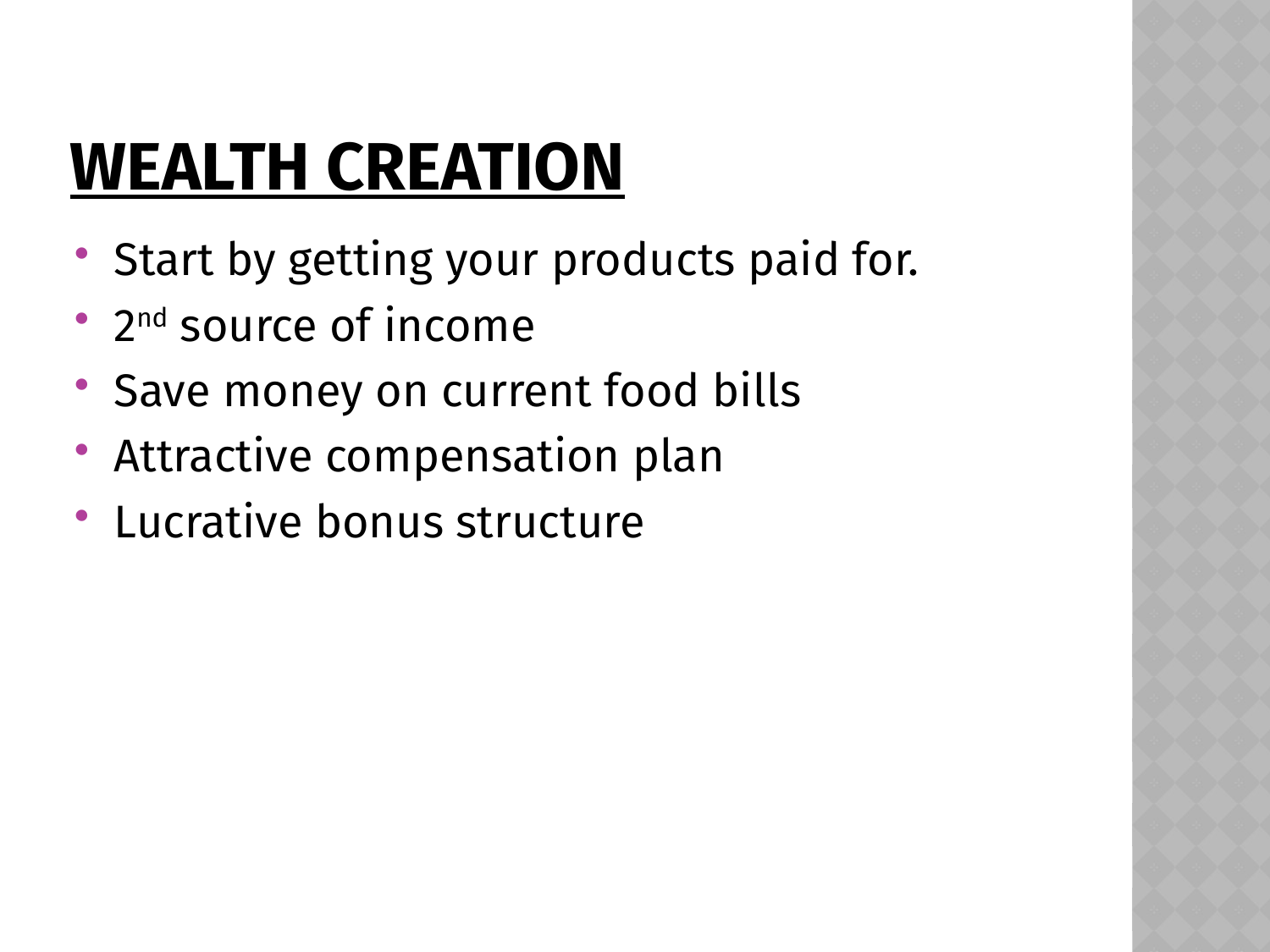

# Wealth Creation
Start by getting your products paid for.
2nd source of income
Save money on current food bills
Attractive compensation plan
Lucrative bonus structure